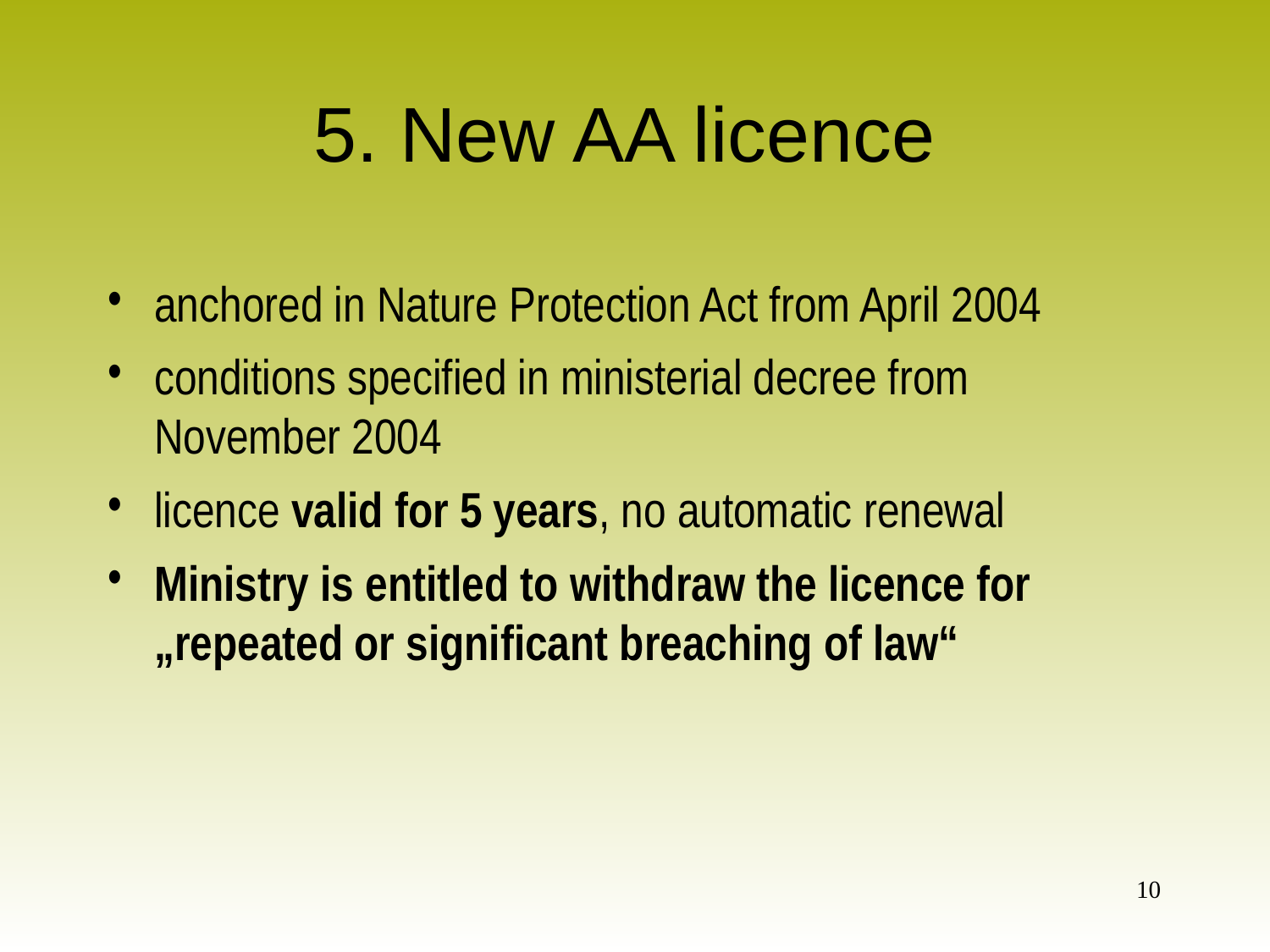

5. New AA licence
anchored in Nature Protection Act from April 2004
conditions specified in ministerial decree from November 2004
licence valid for 5 years, no automatic renewal
Ministry is entitled to withdraw the licence for „repeated or significant breaching of law“

10